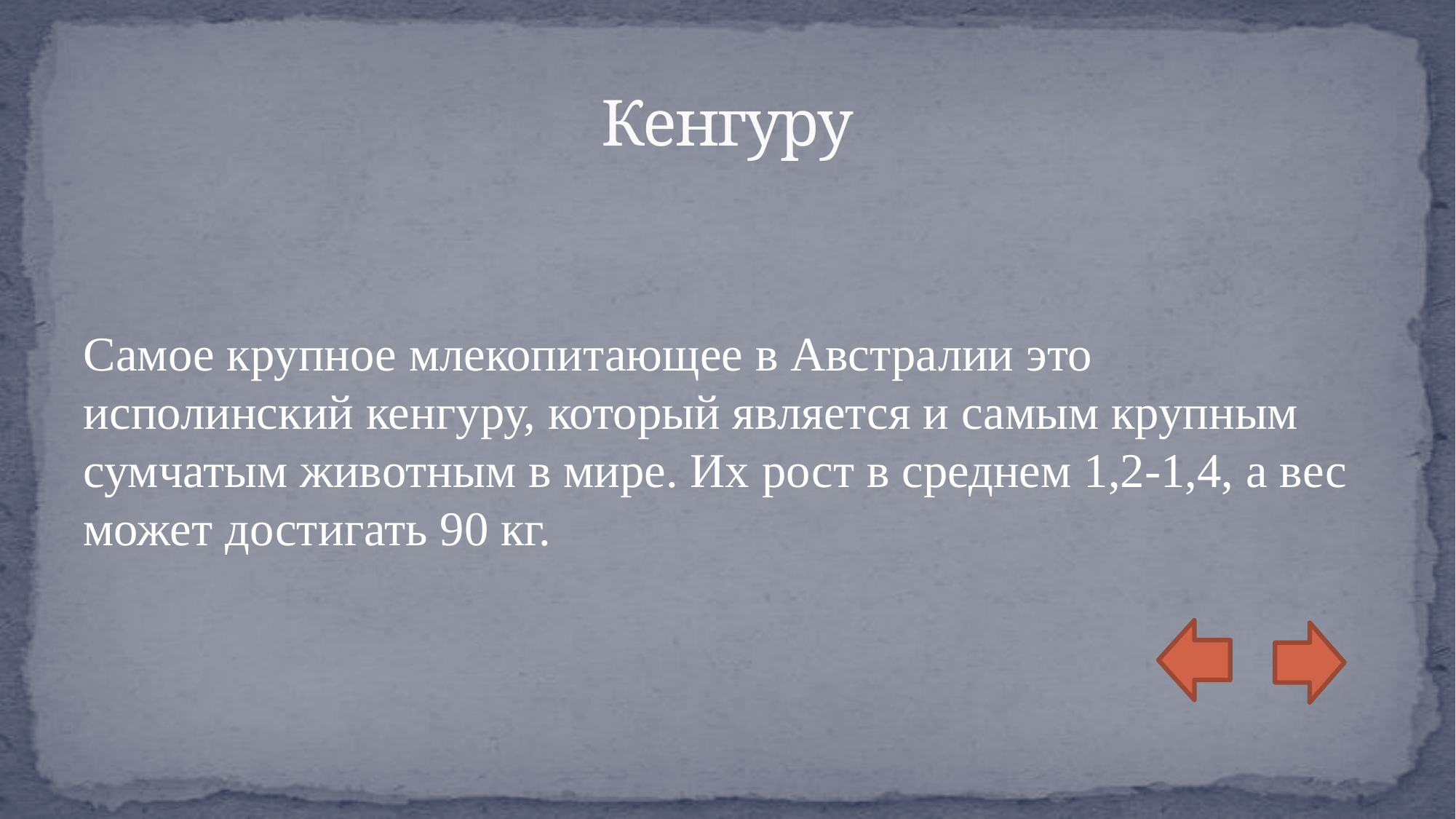

# Кенгуру

Самое крупное млекопитающее в Австралии это исполинский кенгуру, который является и самым крупным сумчатым животным в мире. Их рост в среднем 1,2-1,4, а вес может достигать 90 кг.